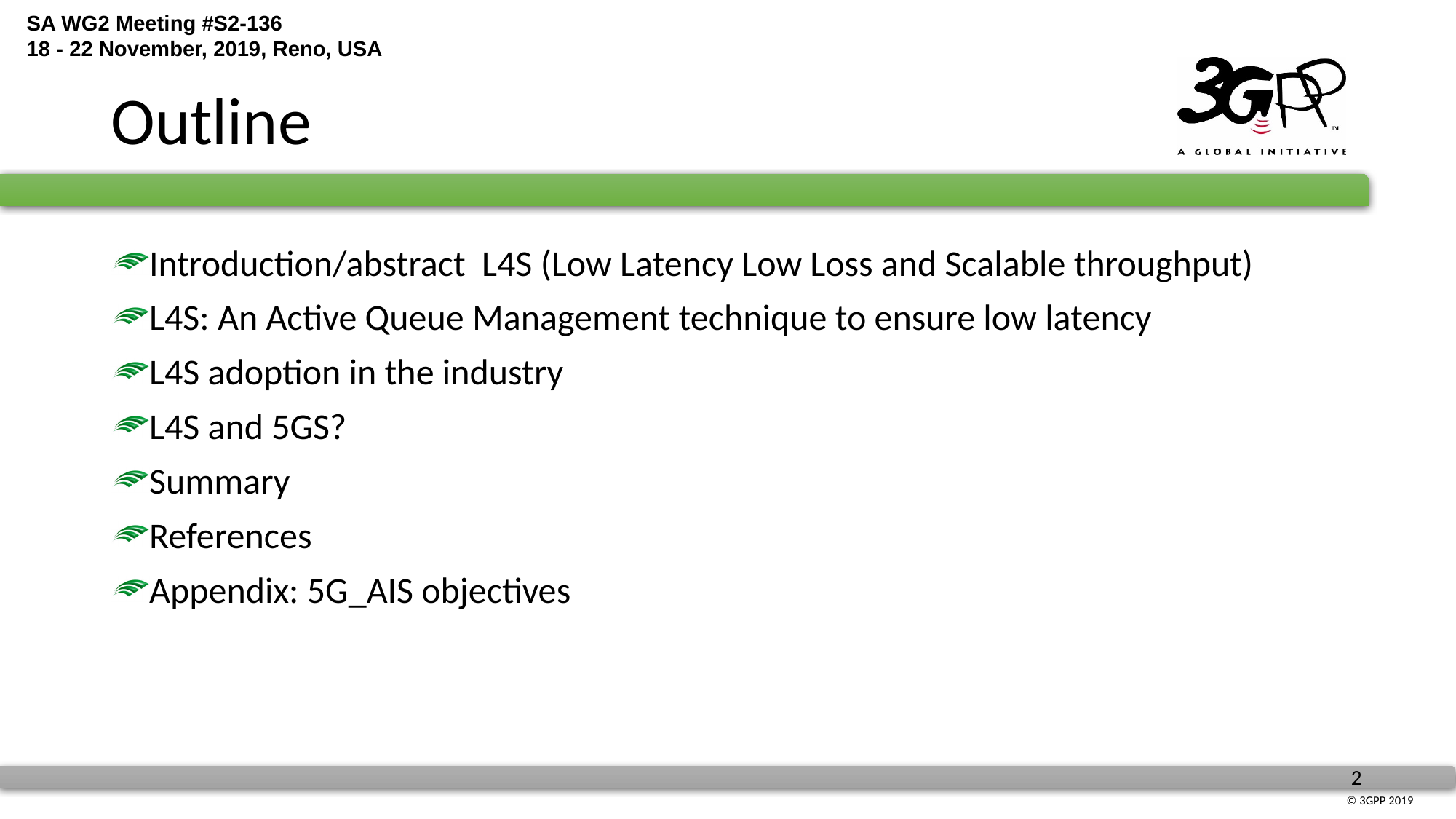

# Outline
Introduction/abstract  L4S (Low Latency Low Loss and Scalable throughput)
L4S: An Active Queue Management technique to ensure low latency
L4S adoption in the industry
L4S and 5GS?
Summary
References
Appendix: 5G_AIS objectives